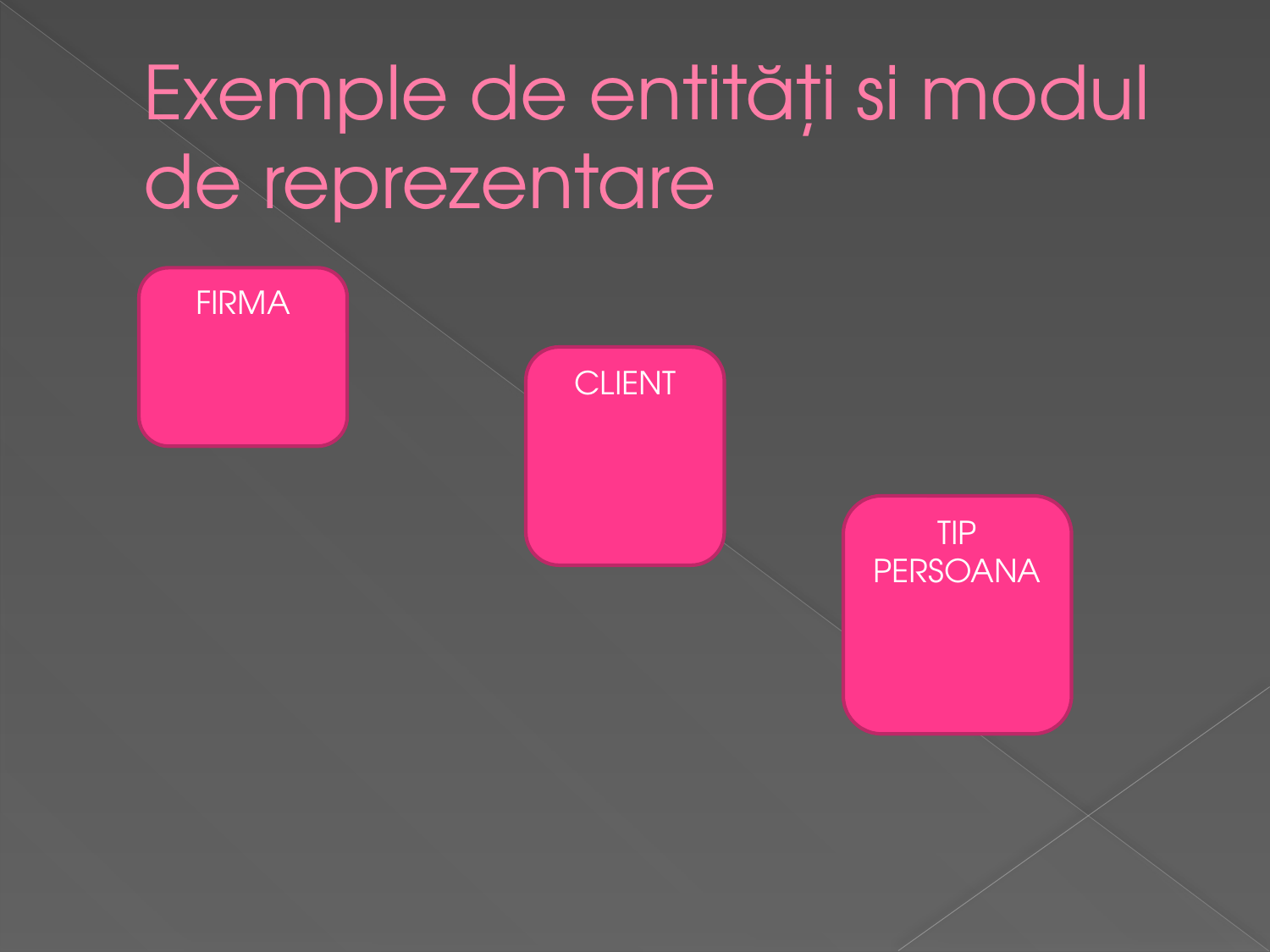

# Exemple de entităţi si modul de reprezentare

FIRMA
CLIENT
TIP PERSOANA